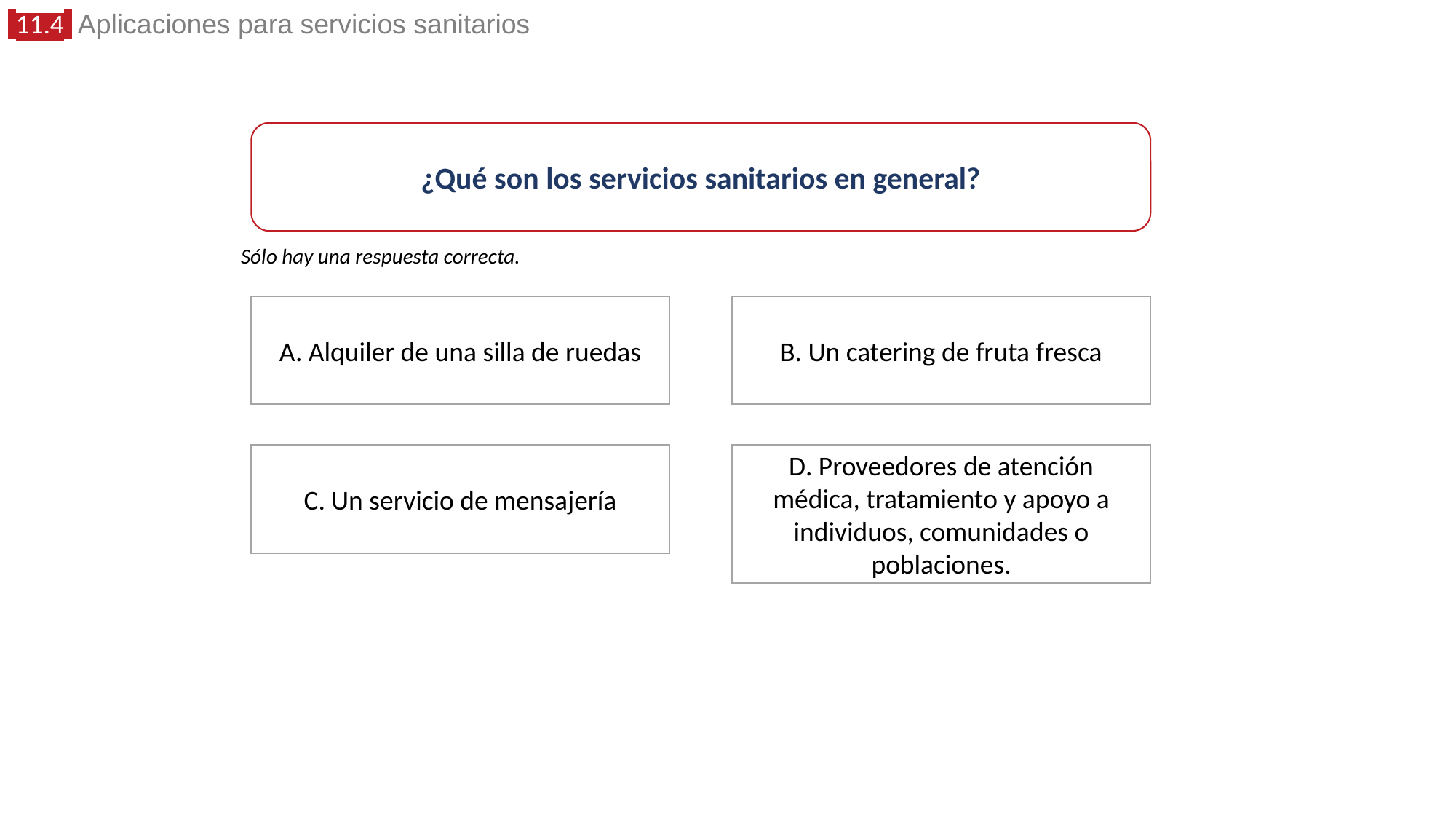

¿Qué son los servicios sanitarios en general?
Sólo hay una respuesta correcta.
A. Alquiler de una silla de ruedas
B. Un catering de fruta fresca
D. Proveedores de atención médica, tratamiento y apoyo a individuos, comunidades o poblaciones.
C. Un servicio de mensajería